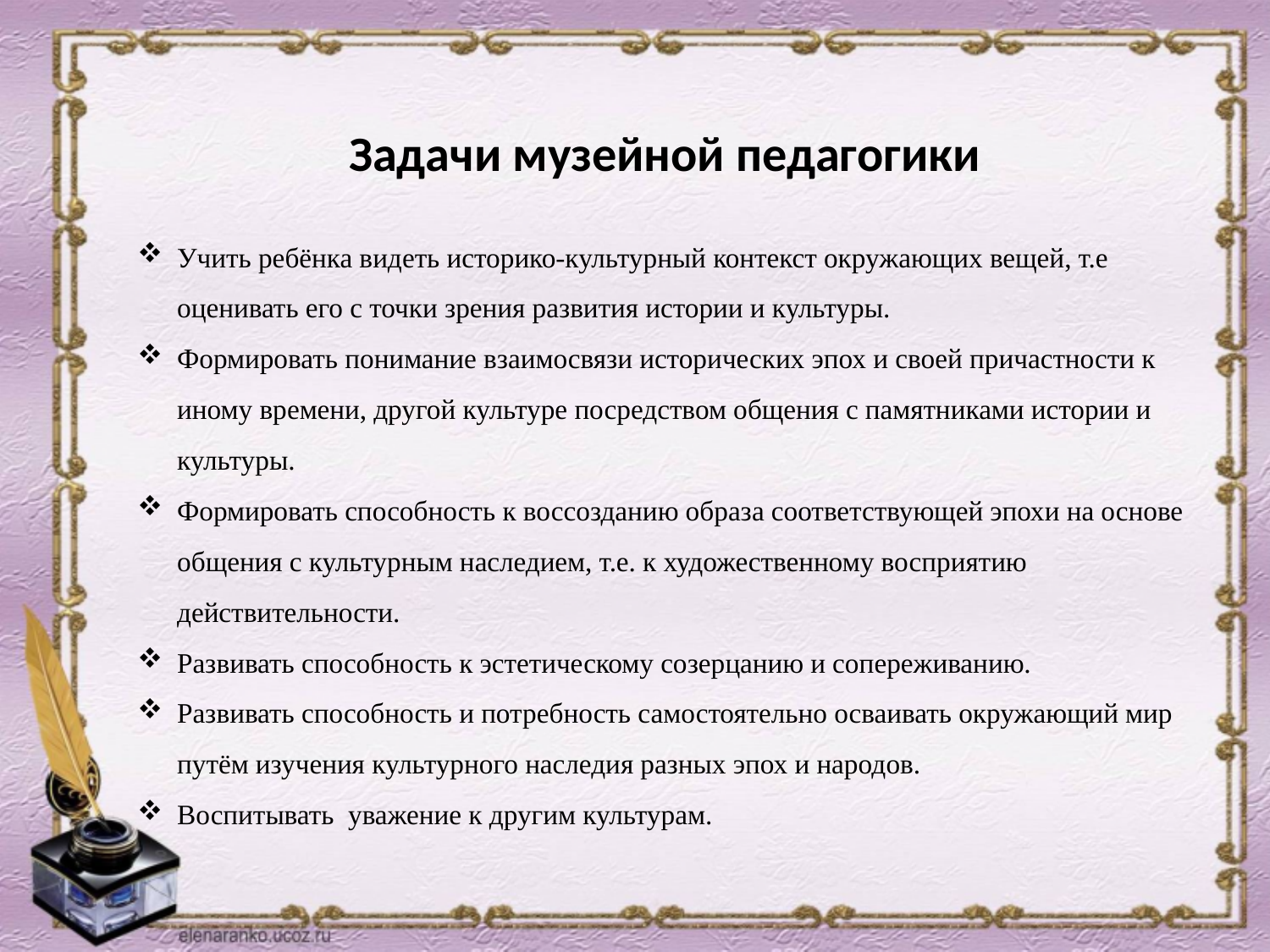

Задачи музейной педагогики
Учить ребёнка видеть историко-культурный контекст окружающих вещей, т.е оценивать его с точки зрения развития истории и культуры.
Формировать понимание взаимосвязи исторических эпох и своей причастности к иному времени, другой культуре посредством общения с памятниками истории и культуры.
Формировать способность к воссозданию образа соответствующей эпохи на основе общения с культурным наследием, т.е. к художественному восприятию действительности.
Развивать способность к эстетическому созерцанию и сопереживанию.
Развивать способность и потребность самостоятельно осваивать окружающий мир путём изучения культурного наследия разных эпох и народов.
Воспитывать  уважение к другим культурам.